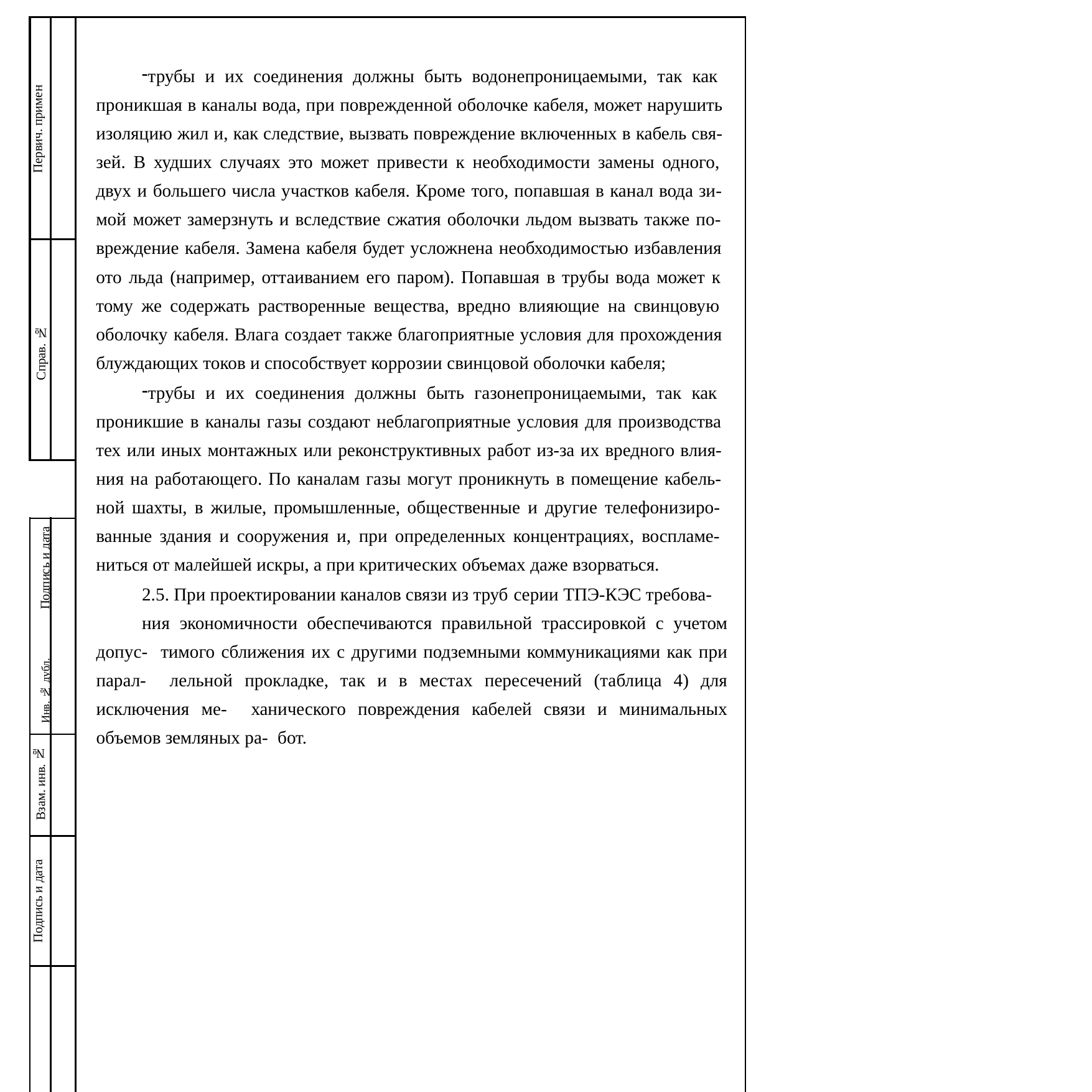

| Первич. примен |  | трубы и их соединения должны быть водонепроницаемыми, так как проникшая в каналы вода, при поврежденной оболочке кабеля, может нарушить изоляцию жил и, как следствие, вызвать повреждение включенных в кабель свя- зей. В худших случаях это может привести к необходимости замены одного, двух и большего числа участков кабеля. Кроме того, попавшая в канал вода зи- мой может замерзнуть и вследствие сжатия оболочки льдом вызвать также по- вреждение кабеля. Замена кабеля будет усложнена необходимостью избавления ото льда (например, оттаиванием его паром). Попавшая в трубы вода может к тому же содержать растворенные вещества, вредно влияющие на свинцовую оболочку кабеля. Влага создает также благоприятные условия для прохождения блуждающих токов и способствует коррозии свинцовой оболочки кабеля; трубы и их соединения должны быть газонепроницаемыми, так как проникшие в каналы газы создают неблагоприятные условия для производства тех или иных монтажных или реконструктивных работ из-за их вредного влия- ния на работающего. По каналам газы могут проникнуть в помещение кабель- ной шахты, в жилые, промышленные, общественные и другие телефонизиро- ванные здания и сооружения и, при определенных концентрациях, воспламе- ниться от малейшей искры, а при критических объемах даже взорваться. 2.5. При проектировании каналов связи из труб серии ТПЭ-КЭС требова- ния экономичности обеспечиваются правильной трассировкой с учетом допус- тимого сближения их с другими подземными коммуникациями как при парал- лельной прокладке, так и в местах пересечений (таблица 4) для исключения ме- ханического повреждения кабелей связи и минимальных объемов земляных ра- бот. |  |  |  |  |  |  |
| --- | --- | --- | --- | --- | --- | --- | --- | --- |
| Справ. № |  |  |  |  |  |  |  |  |
|  |  |  |  |  |  |  |  |  |
| Инв. № дубл. Подпись и дата |  |  |  |  |  |  |  |  |
| Взам. инв. № |  |  |  |  |  |  |  |  |
| Подпись и дата |  |  |  |  |  |  |  |  |
| Инв. № подл |  |  |  |  |  |  |  |  |
|  |  |  |  |  |  |  | ТПЭ-КЭС. Техническая информация для проектирования | лист |
|  |  |  |  |  |  |  |  |  |
|  |  |  |  |  |  |  |  | 7 |
|  |  | Изм | Лист | № документа | Подпись | Дата |  |  |